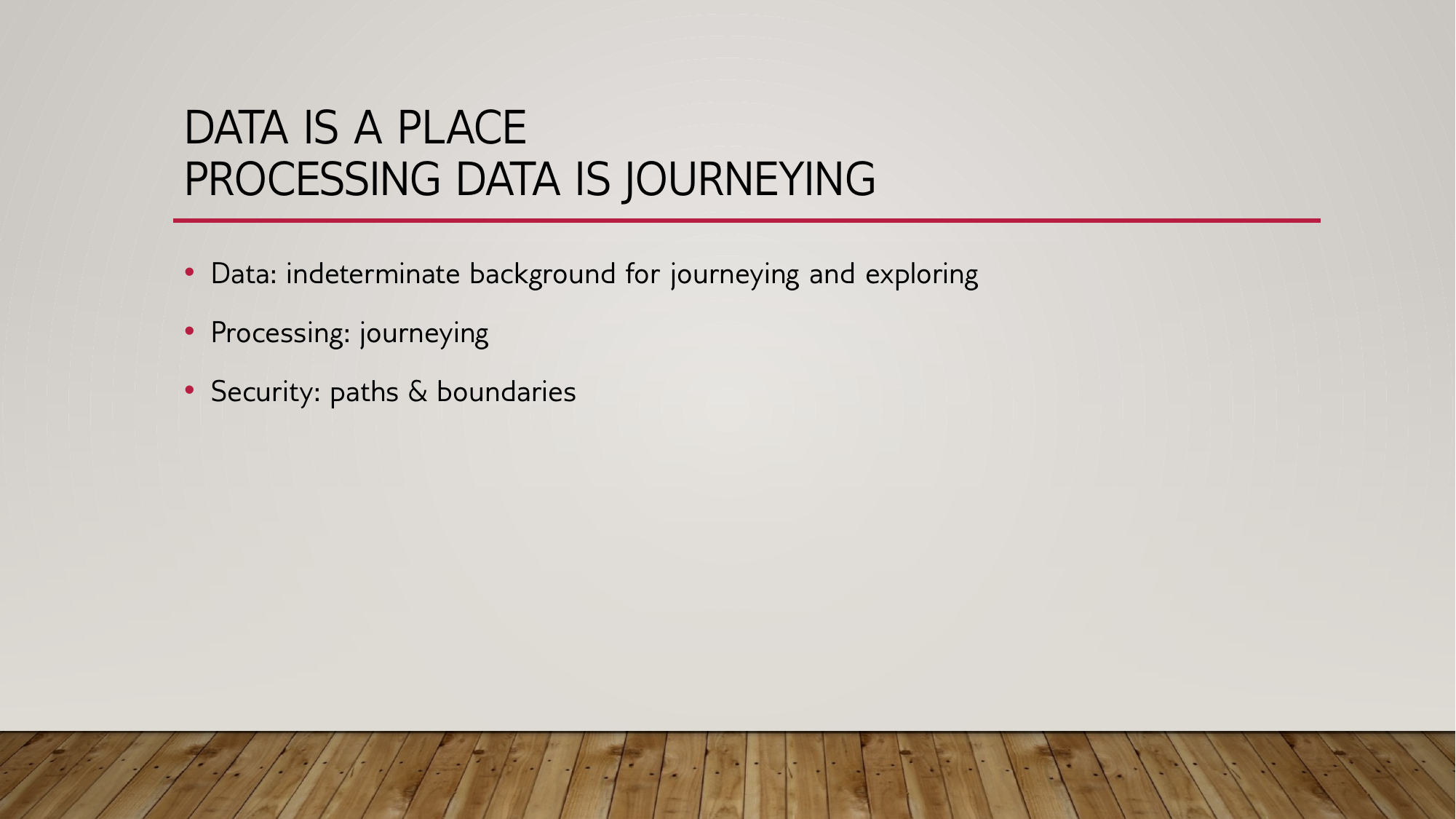

# Data is a place processing data is journeying
Data: indeterminate background for journeying and exploring
Processing: journeying
Security: paths & boundaries